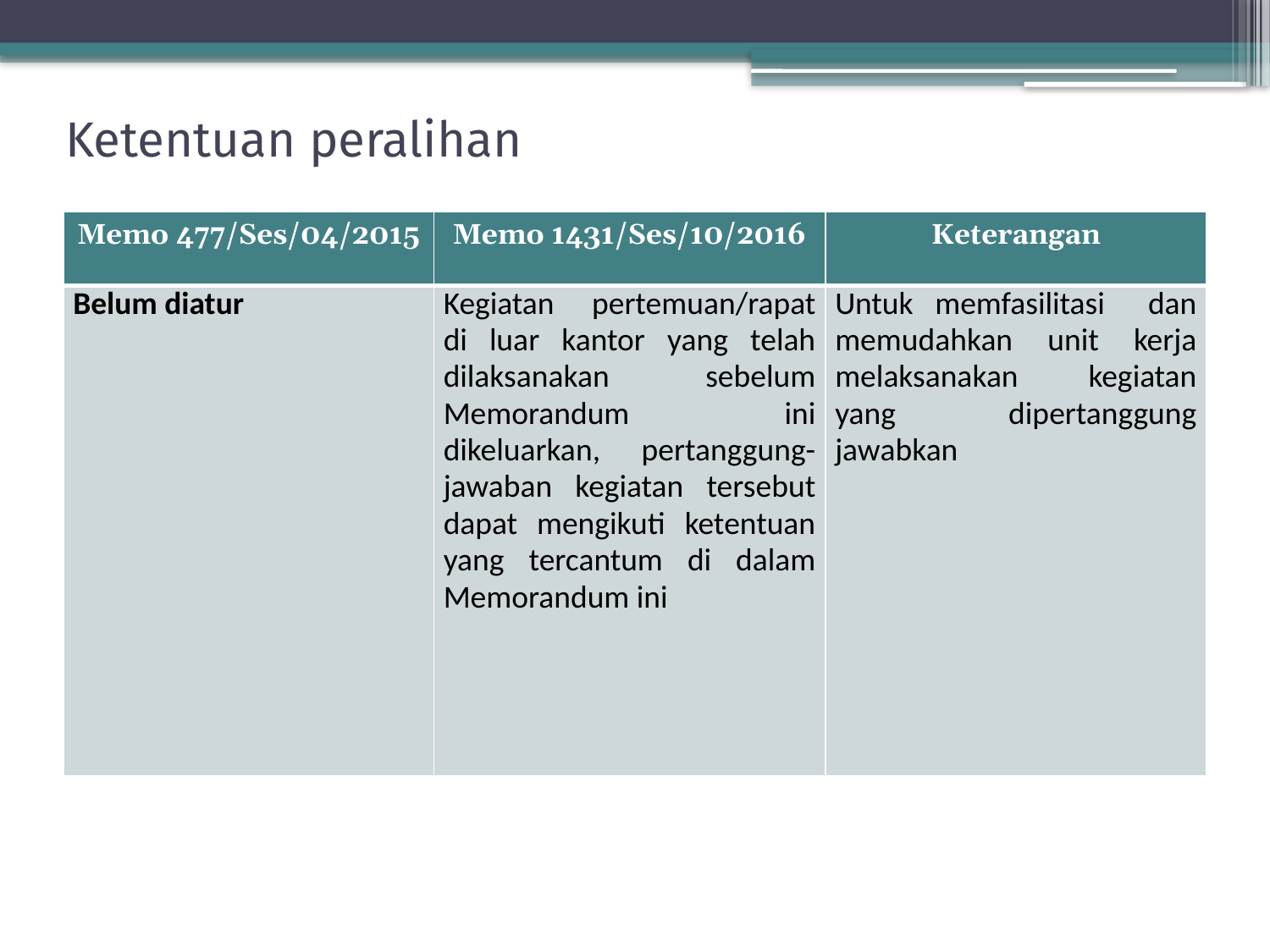

# Ketentuan peralihan
| Memo 477/Ses/04/2015 | Memo 1431/Ses/10/2016 | Keterangan |
| --- | --- | --- |
| Belum diatur | Kegiatan pertemuan/rapat di luar kantor yang telah dilaksanakan sebelum Memorandum ini dikeluarkan, pertanggung-jawaban kegiatan tersebut dapat mengikuti ketentuan yang tercantum di dalam Memorandum ini | Untuk memfasilitasi dan memudahkan unit kerja melaksanakan kegiatan yang dipertanggung jawabkan |